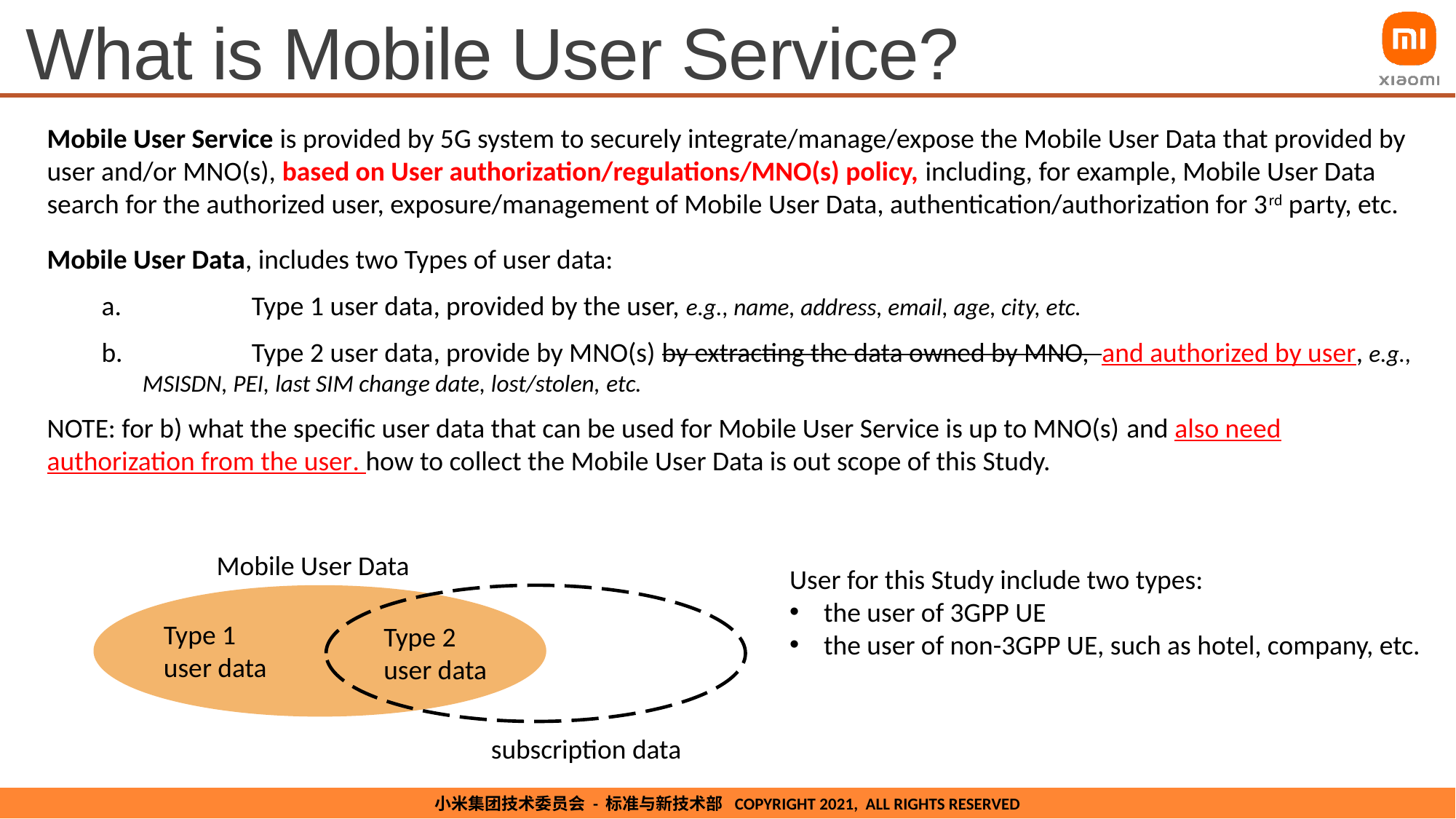

# What is Mobile User Service?
Mobile User Service is provided by 5G system to securely integrate/manage/expose the Mobile User Data that provided by user and/or MNO(s), based on User authorization/regulations/MNO(s) policy, including, for example, Mobile User Data search for the authorized user, exposure/management of Mobile User Data, authentication/authorization for 3rd party, etc.
Mobile User Data, includes two Types of user data:
	Type 1 user data, provided by the user, e.g., name, address, email, age, city, etc.
	Type 2 user data, provide by MNO(s) by extracting the data owned by MNO,  and authorized by user, e.g., MSISDN, PEI, last SIM change date, lost/stolen, etc.
NOTE: for b) what the specific user data that can be used for Mobile User Service is up to MNO(s) and also need authorization from the user. how to collect the Mobile User Data is out scope of this Study.

Mobile User Data

Type 1 user data
Type 2 user data
subscription data
User for this Study include two types:
the user of 3GPP UE
the user of non-3GPP UE, such as hotel, company, etc.